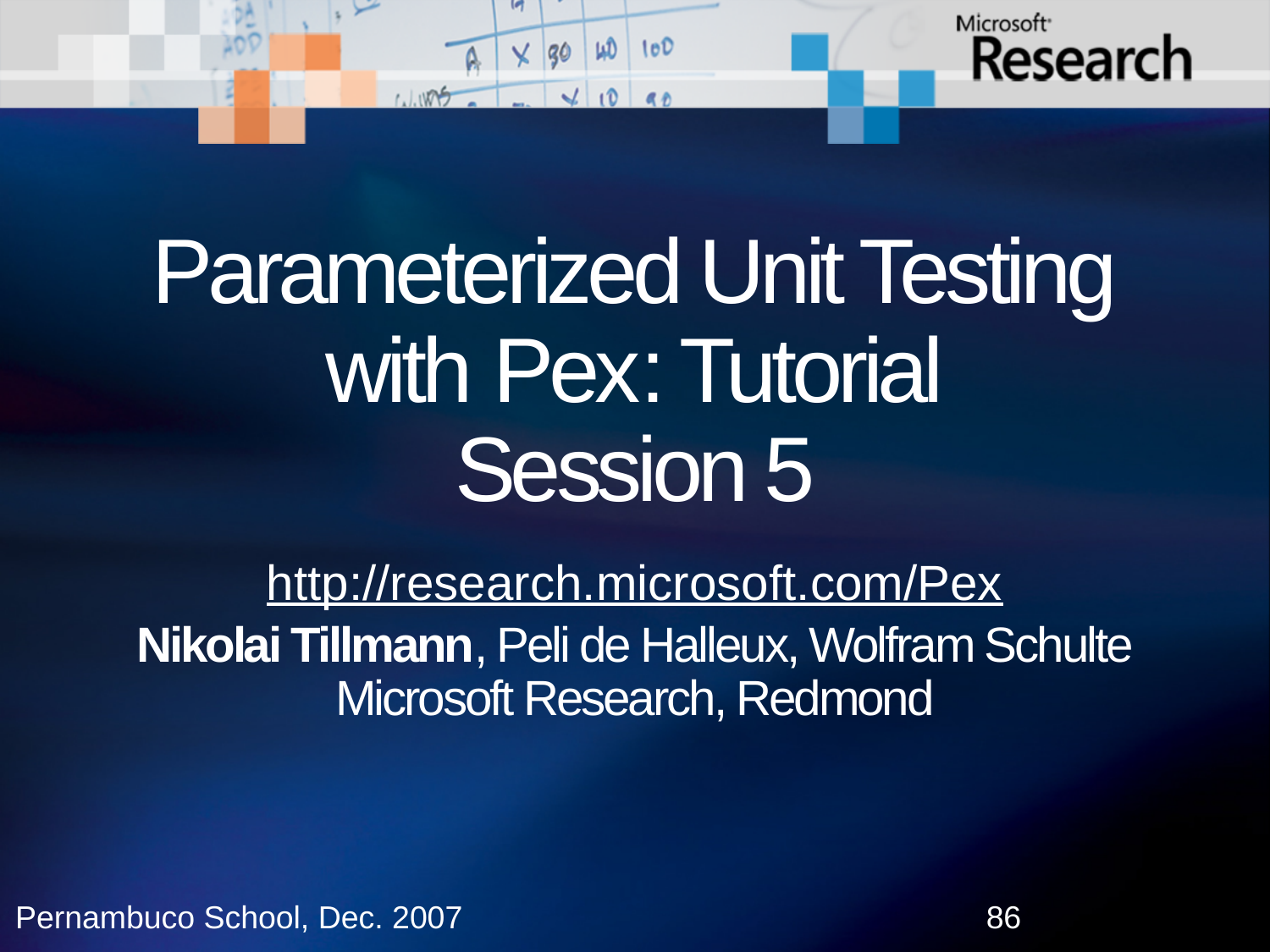

# Parameterized Unit Testing with Pex: Tutorial Session 5 http://research.microsoft.com/Pex Nikolai Tillmann, Peli de Halleux, Wolfram Schulte Microsoft Research, Redmond
Pernambuco School, Dec. 2007
86